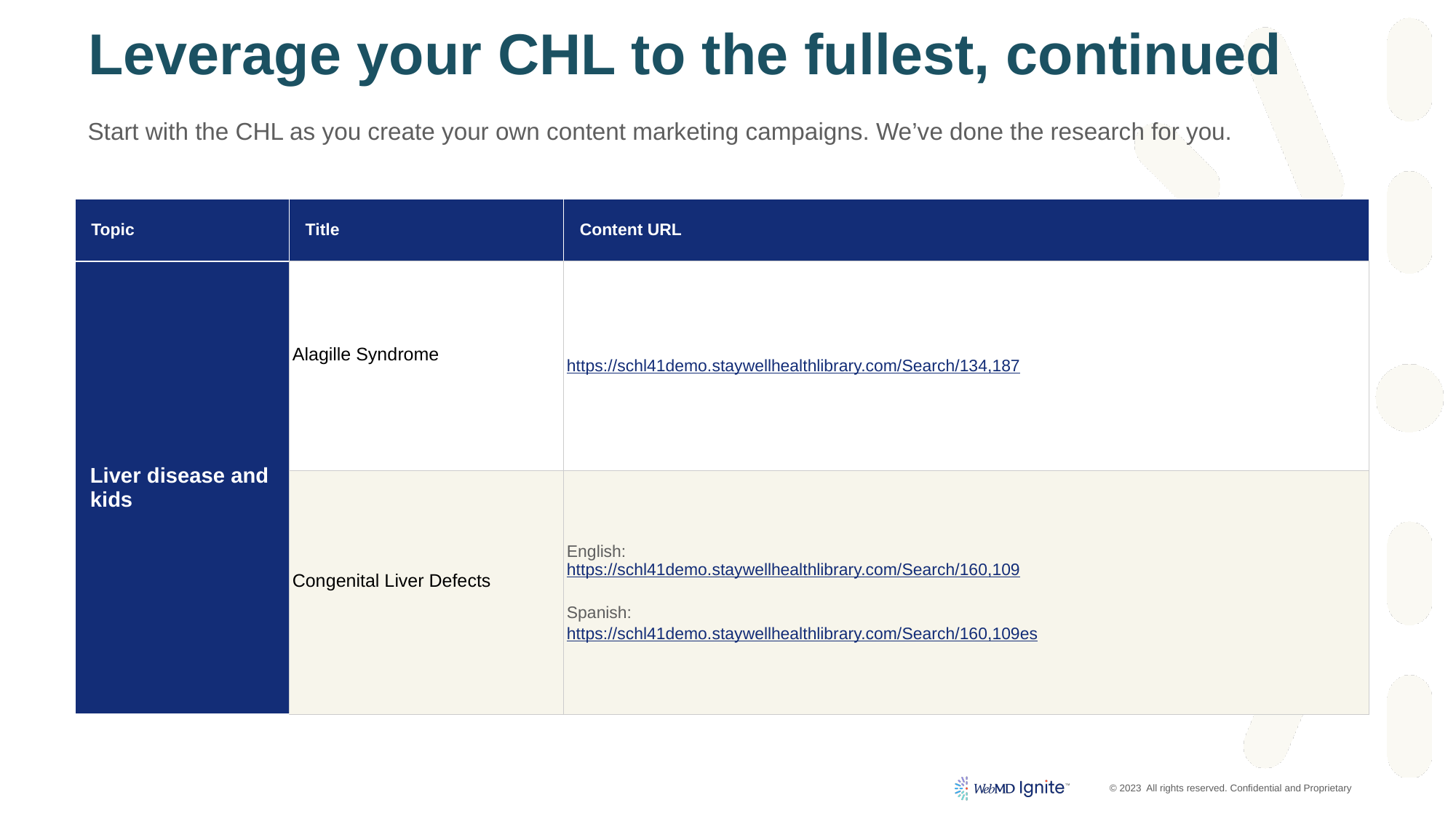

# Leverage your CHL to the fullest, continued
Start with the CHL as you create your own content marketing campaigns. We’ve done the research for you.
| Topic | Title | Content URL |
| --- | --- | --- |
| Liver disease and kids | Alagille Syndrome | https://schl41demo.staywellhealthlibrary.com/Search/134,187 |
|  | Congenital Liver Defects | English: https://schl41demo.staywellhealthlibrary.com/Search/160,109 Spanish: https://schl41demo.staywellhealthlibrary.com/Search/160,109es |